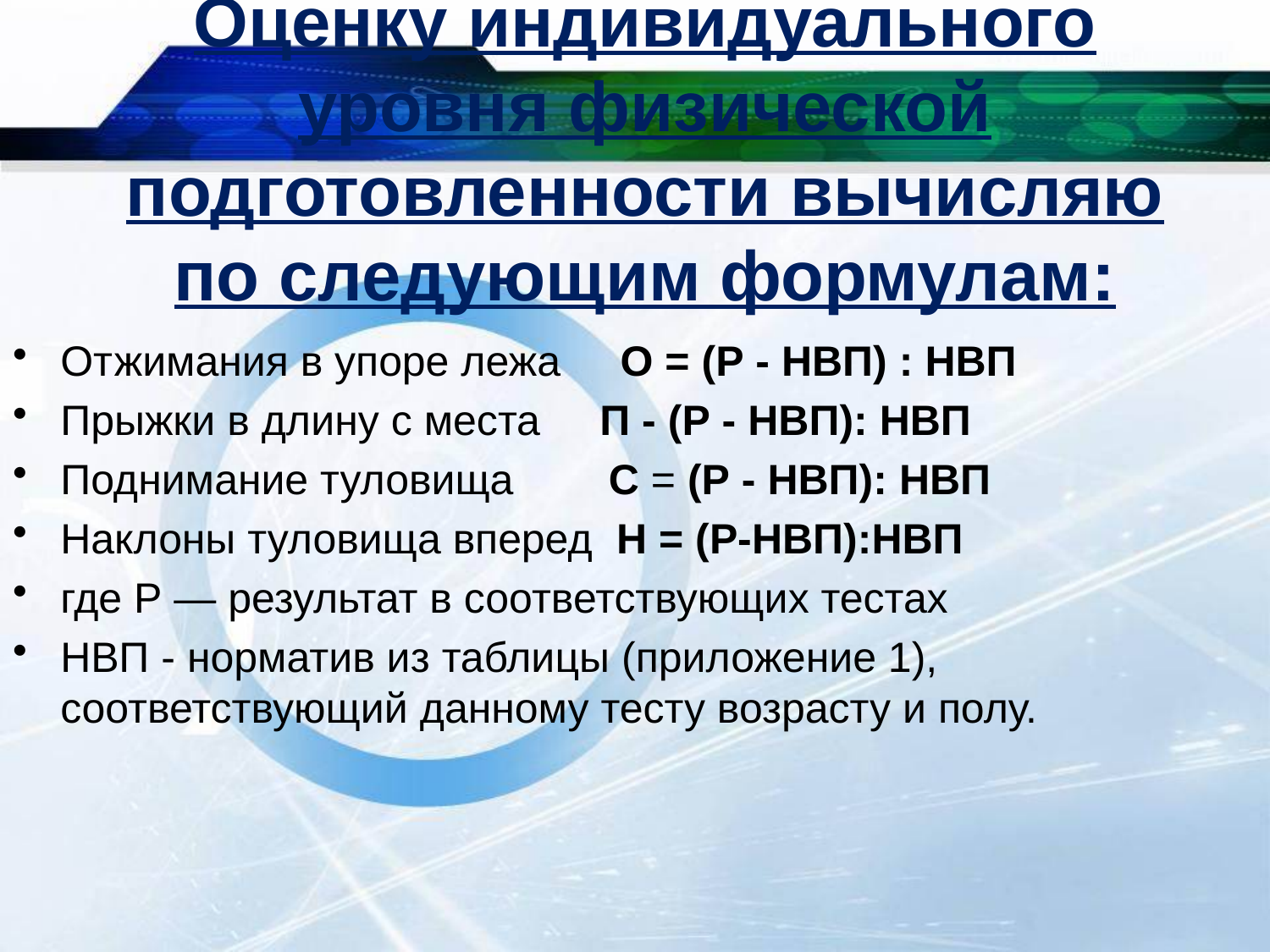

Оценку индивидуального уровня физической подготовленности вычисляю по следующим формулам:

Отжимания в упоре лежа     О = (Р - НВП) : НВП
Прыжки в длину с места     П - (Р - НВП): НВП
Поднимание туловища        С = (Р - НВП): НВП
Наклоны туловища вперед  Н = (Р-НВП):НВП
где Р — результат в соответствующих тестах
НВП - норматив из таблицы (приложение 1), соответствующий данному тесту возрасту и полу.